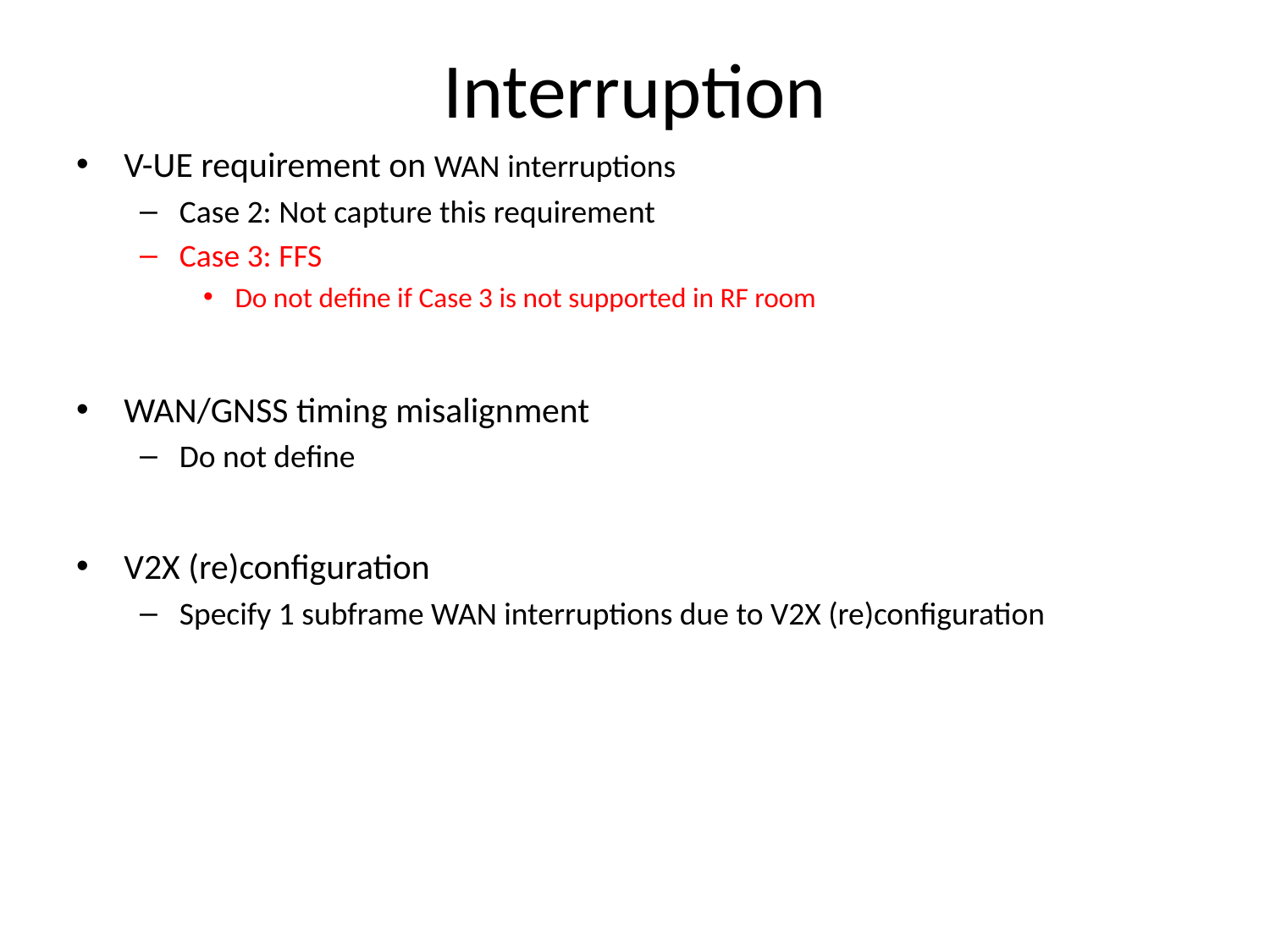

# Interruption
V-UE requirement on WAN interruptions
Case 2: Not capture this requirement
Case 3: FFS
Do not define if Case 3 is not supported in RF room

WAN/GNSS timing misalignment
Do not define

V2X (re)configuration
Specify 1 subframe WAN interruptions due to V2X (re)configuration